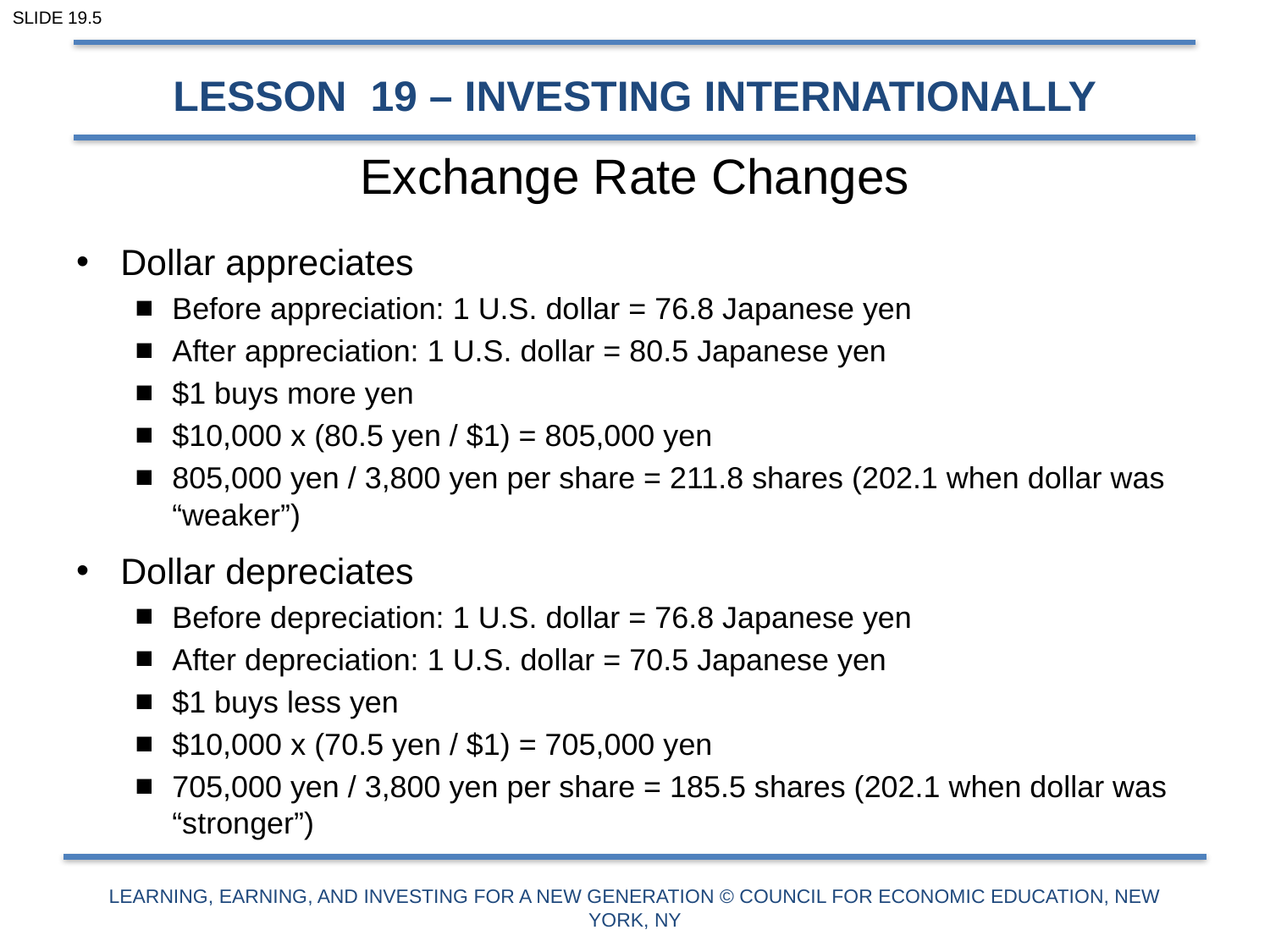

Slide 19.5
Lesson  19 – Investing Internationally
# Exchange Rate Changes
Dollar appreciates
Before appreciation: 1 U.S. dollar = 76.8 Japanese yen
After appreciation: 1 U.S. dollar = 80.5 Japanese yen
$1 buys more yen
$10,000 x (80.5 yen / $1) = 805,000 yen
805,000 yen / 3,800 yen per share = 211.8 shares (202.1 when dollar was “weaker”)
Dollar depreciates
Before depreciation: 1 U.S. dollar = 76.8 Japanese yen
After depreciation: 1 U.S. dollar = 70.5 Japanese yen
$1 buys less yen
$10,000 x (70.5 yen / $1) = 705,000 yen
705,000 yen / 3,800 yen per share = 185.5 shares (202.1 when dollar was “stronger”)